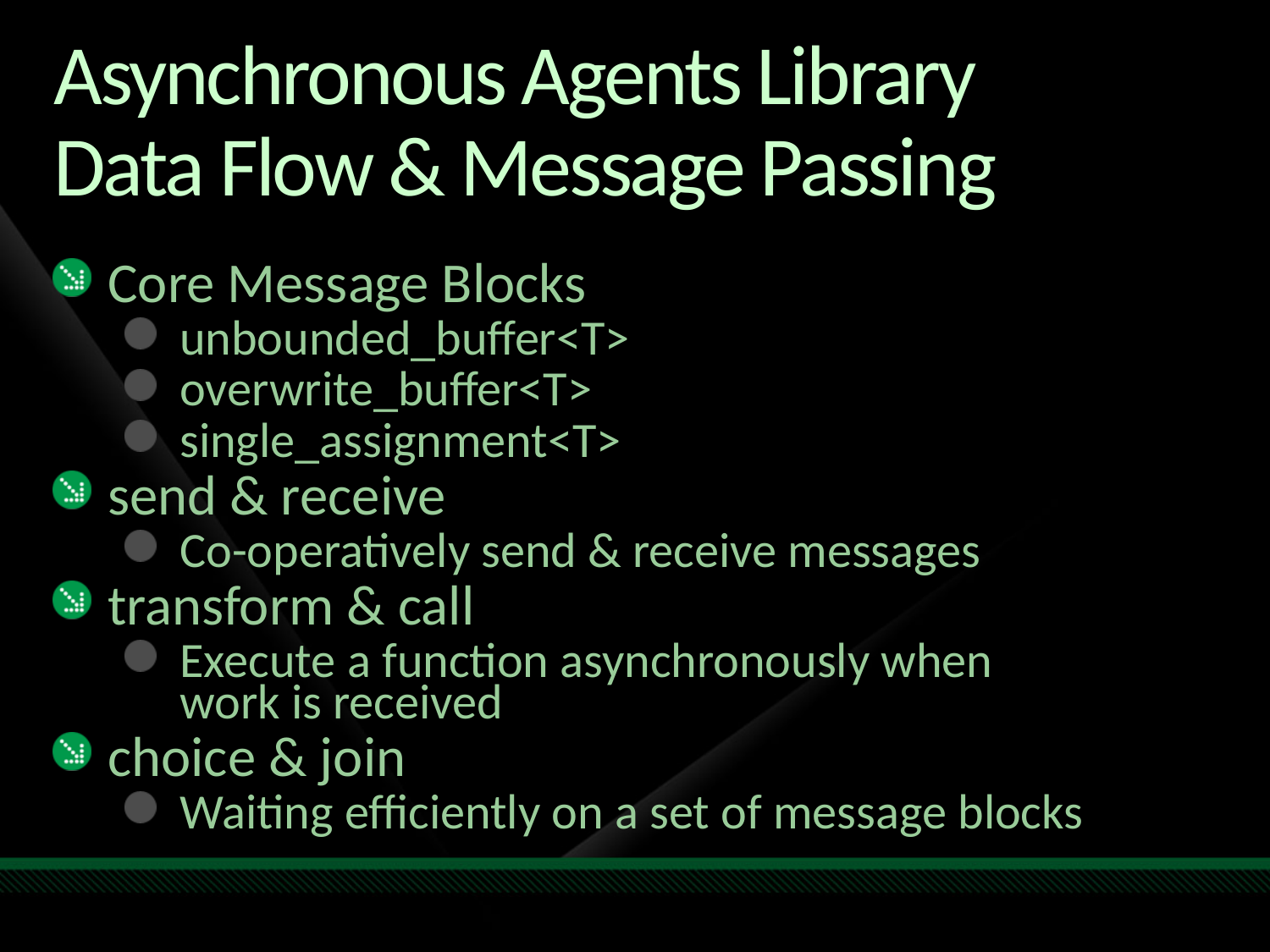

# Asynchronous Agents Library Data Flow & Message Passing
Core Message Blocks
unbounded_buffer<T>
overwrite_buffer<T>
single_assignment<T>
send & receive
Co-operatively send & receive messages
transform & call
Execute a function asynchronously when
work is received
choice & join
Waiting efficiently on a set of message blocks